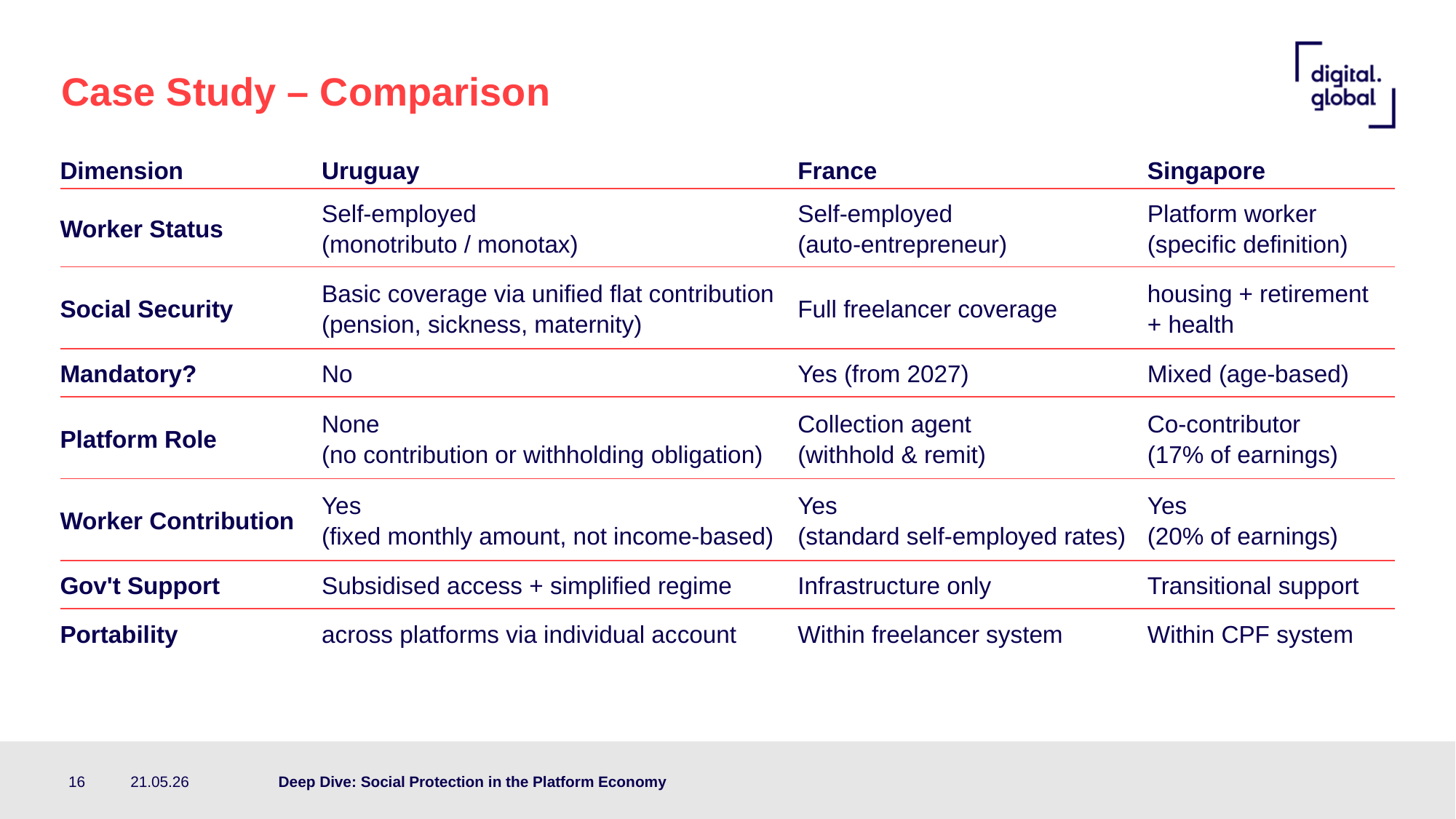

# Case Study – Comparison
| Dimension | Uruguay | France | Singapore |
| --- | --- | --- | --- |
| Worker Status | Self-employed (monotributo / monotax) | Self-employed (auto-entrepreneur) | Platform worker (specific definition) |
| Social Security | Basic coverage via unified flat contribution (pension, sickness, maternity) | Full freelancer coverage | housing + retirement + health |
| Mandatory? | No | Yes (from 2027) | Mixed (age-based) |
| Platform Role | None (no contribution or withholding obligation) | Collection agent (withhold & remit) | Co-contributor (17% of earnings) |
| Worker Contribution | Yes (fixed monthly amount, not income-based) | Yes (standard self-employed rates) | Yes (20% of earnings) |
| Gov't Support | Subsidised access + simplified regime | Infrastructure only | Transitional support |
| Portability | across platforms via individual account | Within freelancer system | Within CPF system |

16
21.05.26
 Deep Dive: Social Protection in the Platform Economy